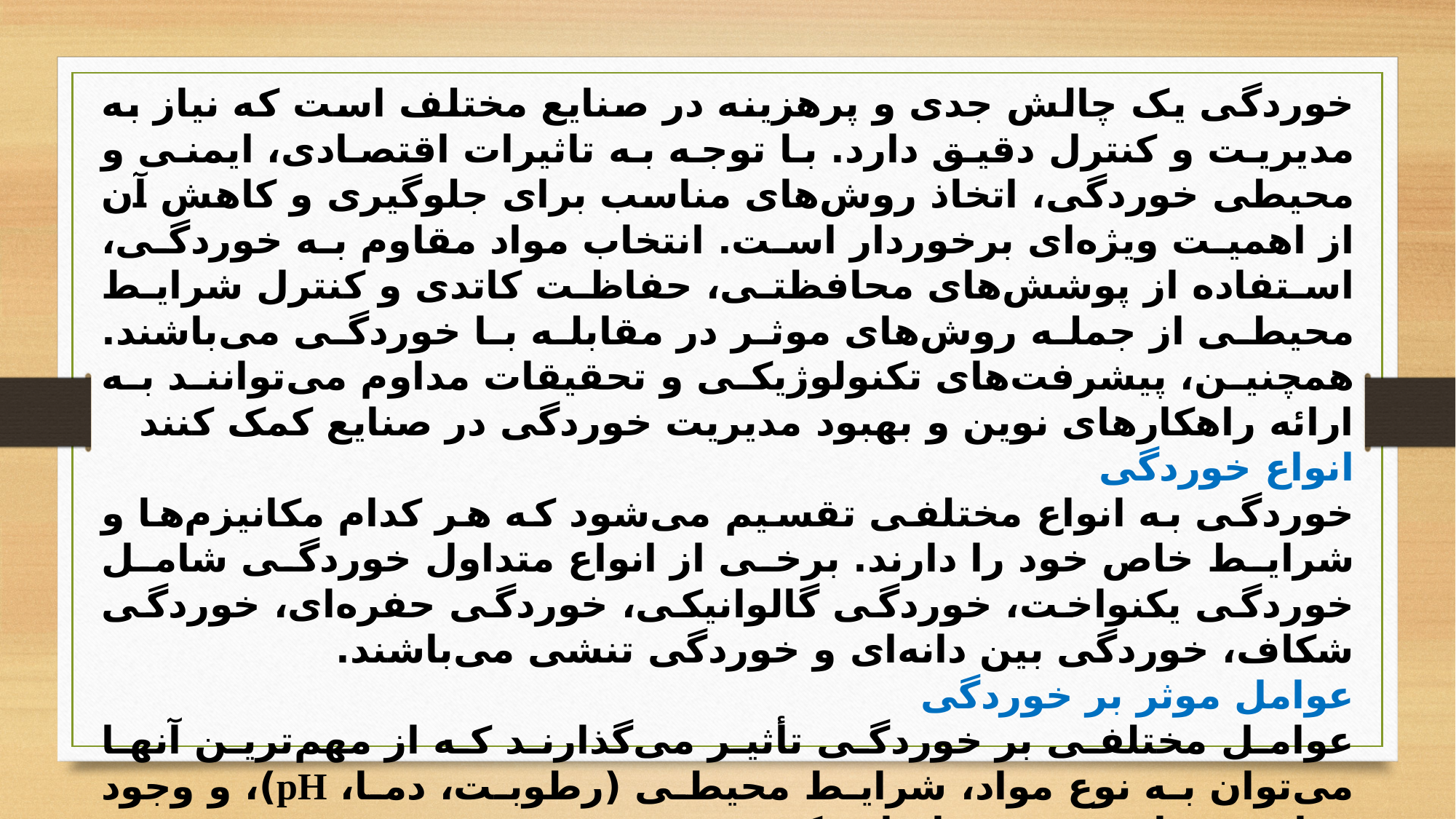

خوردگی یک چالش جدی و پرهزینه در صنایع مختلف است که نیاز به مدیریت و کنترل دقیق دارد. با توجه به تاثیرات اقتصادی، ایمنی و محیطی خوردگی، اتخاذ روش‌های مناسب برای جلوگیری و کاهش آن از اهمیت ویژه‌ای برخوردار است. انتخاب مواد مقاوم به خوردگی، استفاده از پوشش‌های محافظتی، حفاظت کاتدی و کنترل شرایط محیطی از جمله روش‌های موثر در مقابله با خوردگی می‌باشند. همچنین، پیشرفت‌های تکنولوژیکی و تحقیقات مداوم می‌توانند به ارائه راهکارهای نوین و بهبود مدیریت خوردگی در صنایع کمک کنند
انواع خوردگی
خوردگی به انواع مختلفی تقسیم می‌شود که هر کدام مکانیزم‌ها و شرایط خاص خود را دارند. برخی از انواع متداول خوردگی شامل خوردگی یکنواخت، خوردگی گالوانیکی، خوردگی حفره‌ای، خوردگی شکاف، خوردگی بین دانه‌ای و خوردگی تنشی می‌باشند.
عوامل موثر بر خوردگی
عوامل مختلفی بر خوردگی تأثیر می‌گذارند که از مهم‌ترین آنها می‌توان به نوع مواد، شرایط محیطی (رطوبت، دما، pH)، و وجود مواد شیمیایی خورنده اشاره کرد